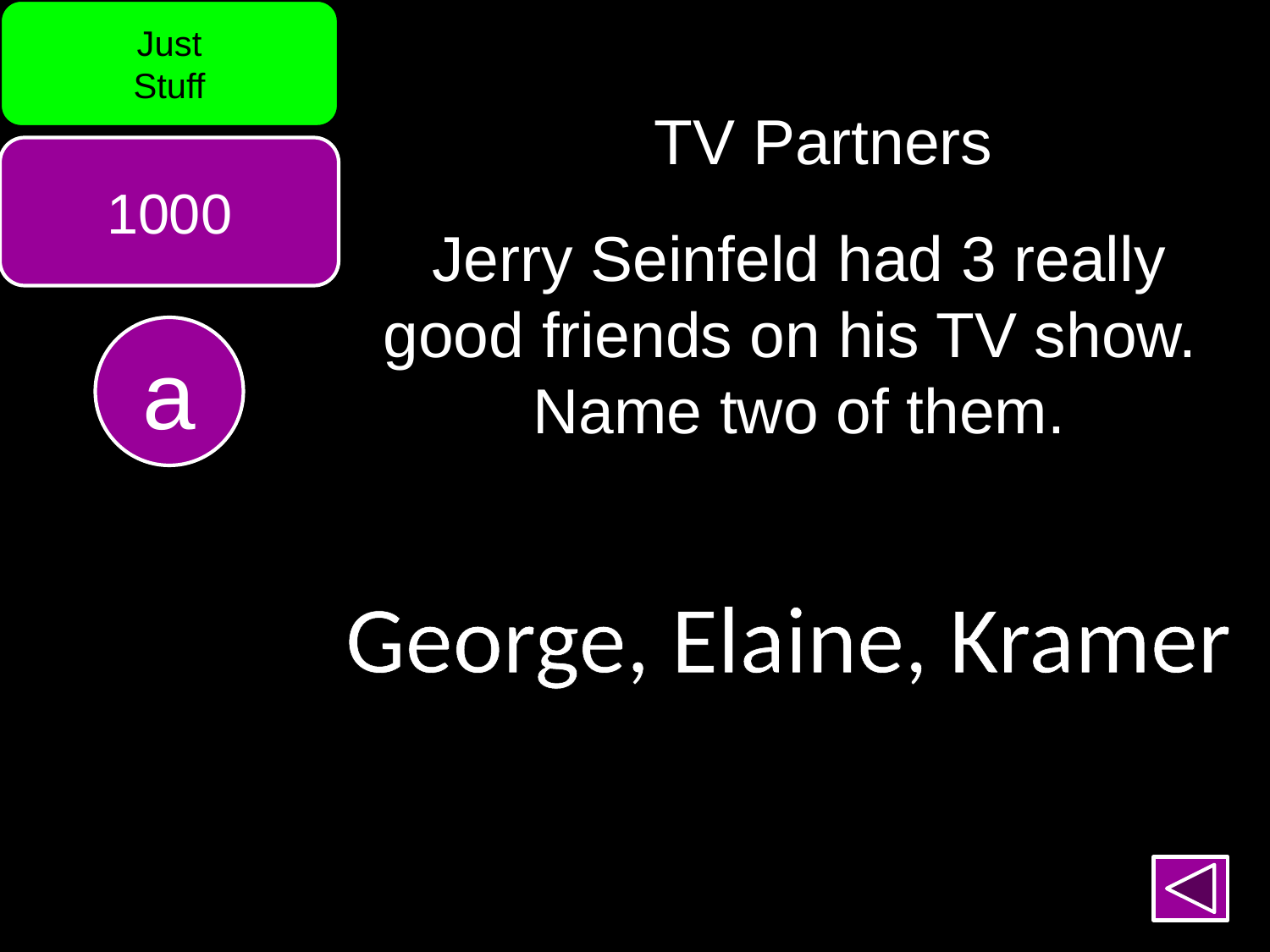

Just
Stuff
TV Partners
1000
Jerry Seinfeld had 3 really good friends on his TV show.
Name two of them.
a
George, Elaine, Kramer